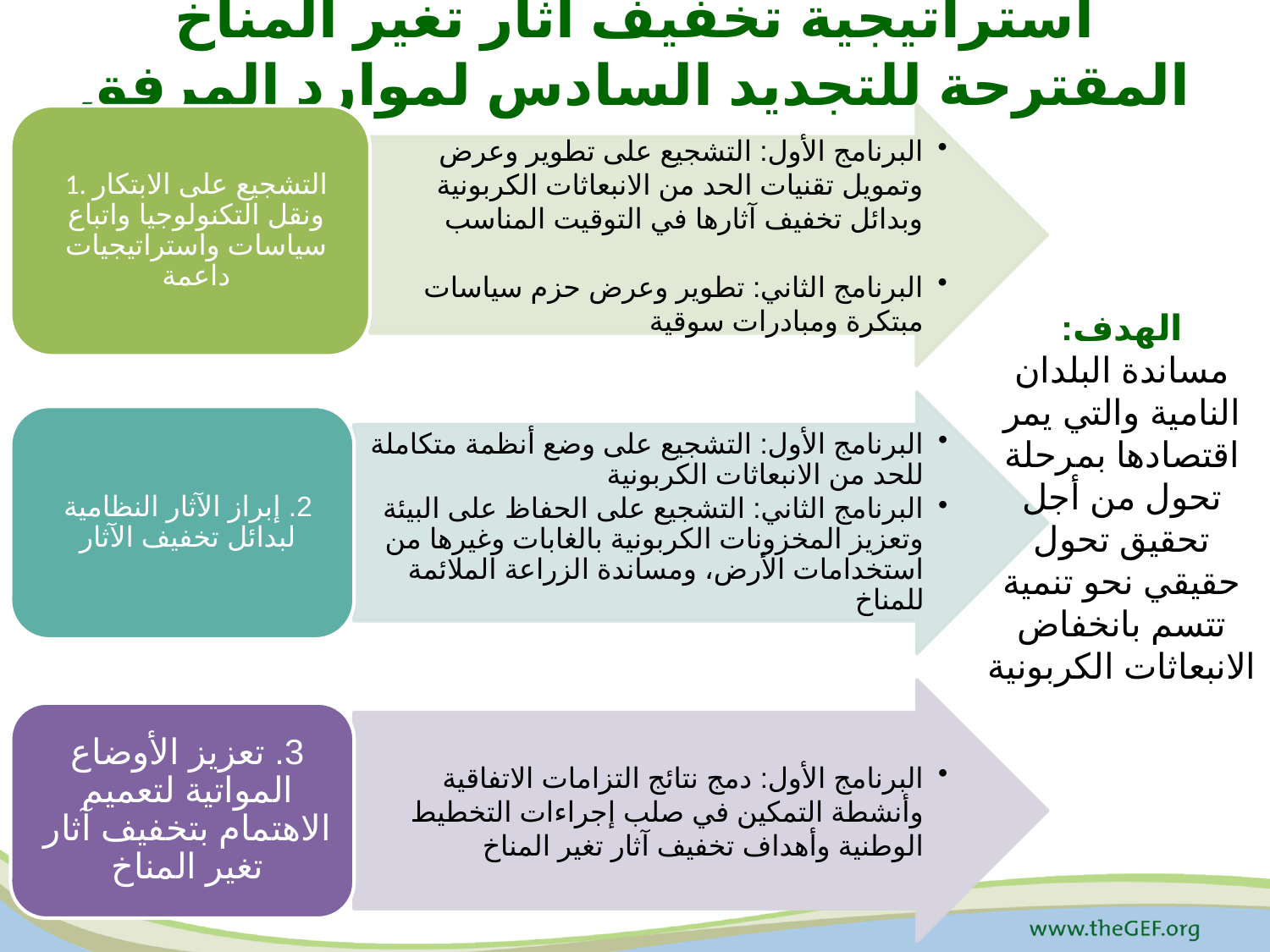

# استراتيجية تخفيف آثار تغير المناخ المقترحة للتجديد السادس لموارد المرفق
البرنامج الأول: التشجيع على تطوير وعرض وتمويل تقنيات الحد من الانبعاثات الكربونية وبدائل تخفيف آثارها في التوقيت المناسب

البرنامج الثاني: تطوير وعرض حزم سياسات مبتكرة ومبادرات سوقية
1. التشجيع على الابتكار ونقل التكنولوجيا واتباع سياسات واستراتيجيات داعمة
البرنامج الأول: التشجيع على وضع أنظمة متكاملة للحد من الانبعاثات الكربونية
البرنامج الثاني: التشجيع على الحفاظ على البيئة وتعزيز المخزونات الكربونية بالغابات وغيرها من استخدامات الأرض، ومساندة الزراعة الملائمة للمناخ
2. إبراز الآثار النظامية لبدائل تخفيف الآثار
البرنامج الأول: دمج نتائج التزامات الاتفاقية وأنشطة التمكين في صلب إجراءات التخطيط الوطنية وأهداف تخفيف آثار تغير المناخ
3. تعزيز الأوضاع المواتية لتعميم الاهتمام بتخفيف آثار تغير المناخ
الهدف:
مساندة البلدان النامية والتي يمر اقتصادها بمرحلة تحول من أجل تحقيق تحول حقيقي نحو تنمية تتسم بانخفاض الانبعاثات الكربونية